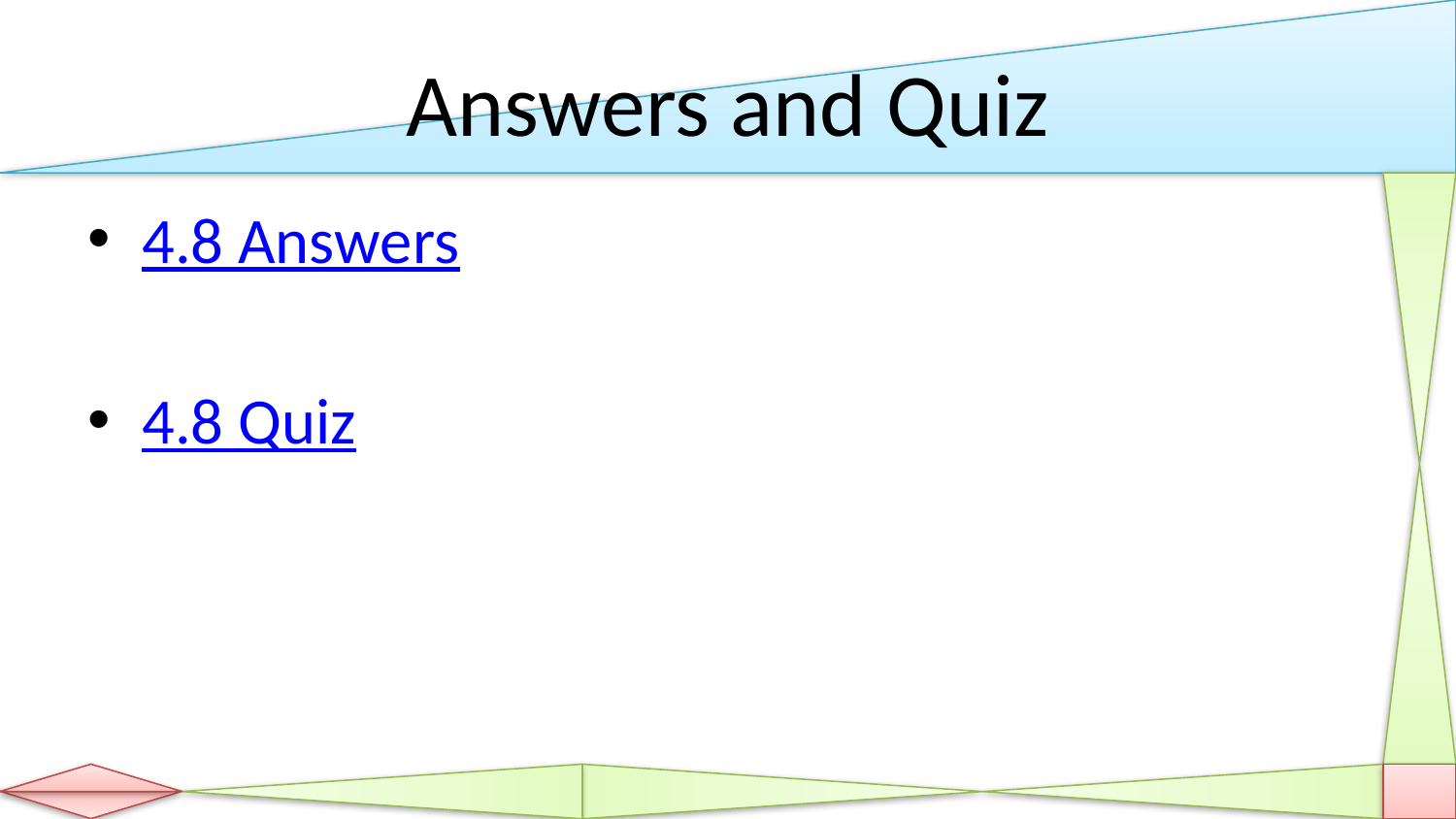

# Answers and Quiz
4.8 Answers

4.8 Quiz